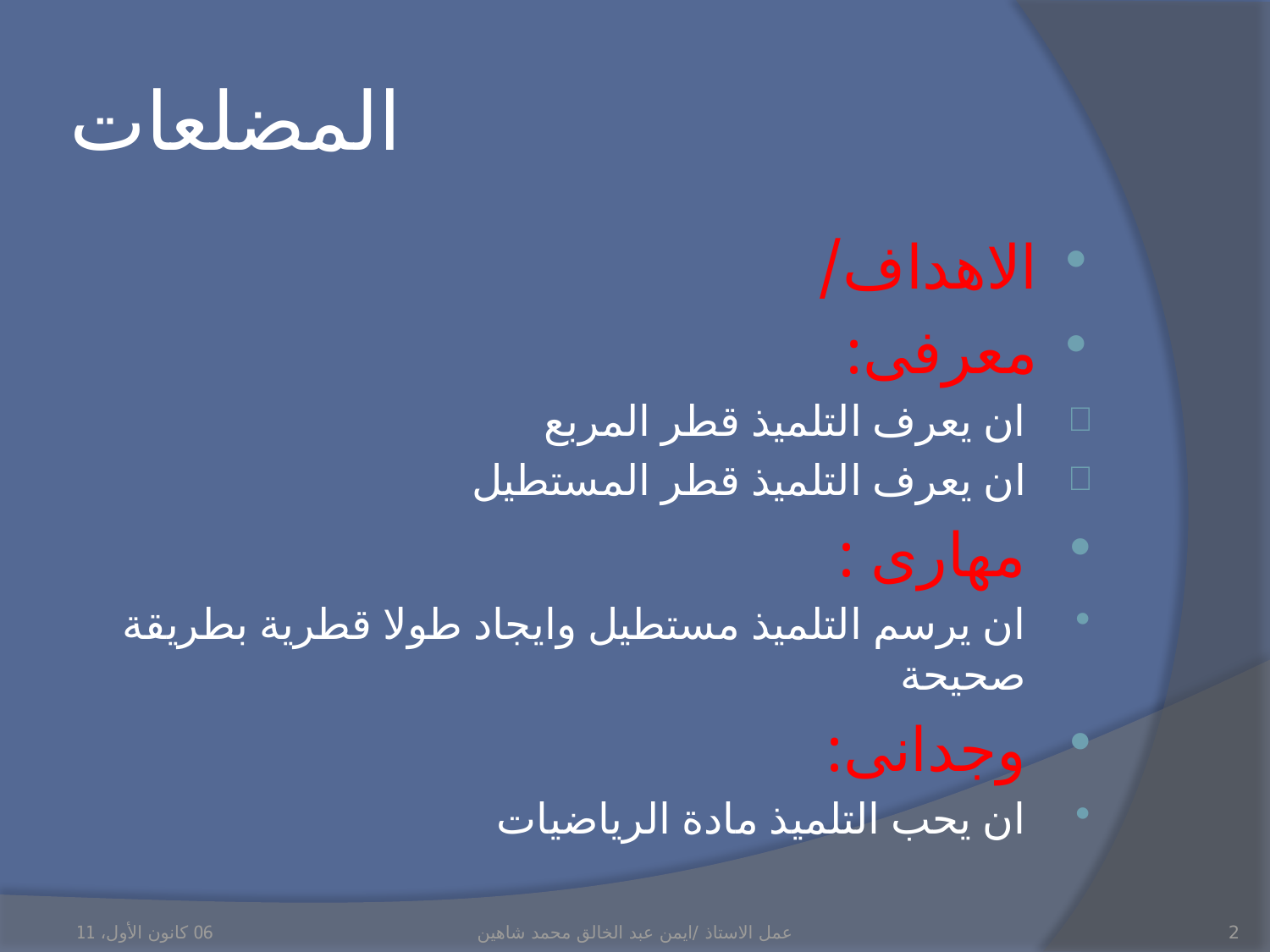

# المضلعات
الاهداف/
معرفى:
ان يعرف التلميذ قطر المربع
ان يعرف التلميذ قطر المستطيل
مهارى :
ان يرسم التلميذ مستطيل وايجاد طولا قطرية بطريقة صحيحة
وجدانى:
ان يحب التلميذ مادة الرياضيات
06 كانون الأول، 11
عمل الاستاذ /ايمن عبد الخالق محمد شاهين
2